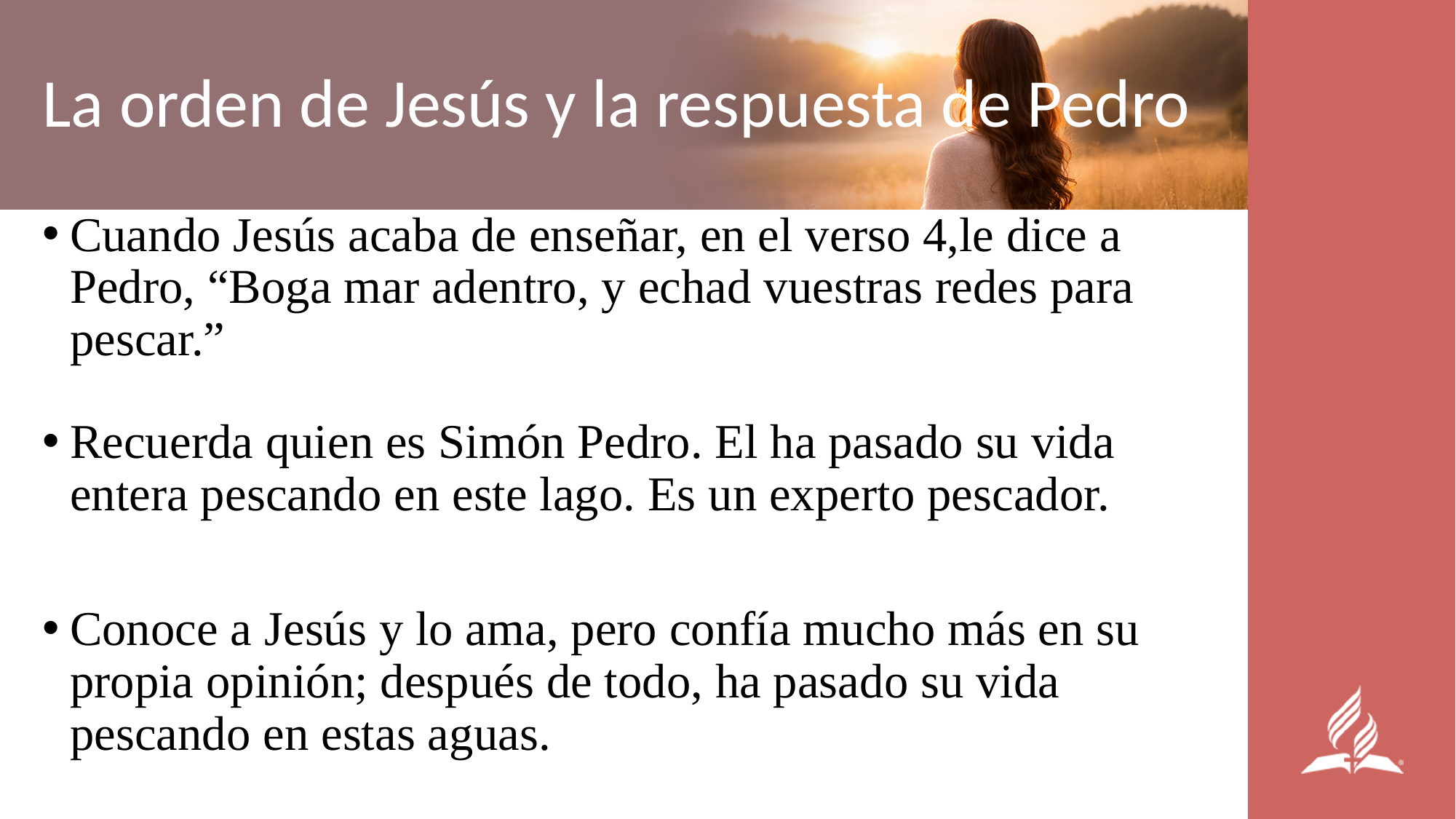

# La orden de Jesús y la respuesta de Pedro
Cuando Jesús acaba de enseñar, en el verso 4,le dice a Pedro, “Boga mar adentro, y echad vuestras redes para pescar.”

Recuerda quien es Simón Pedro. El ha pasado su vida entera pescando en este lago. Es un experto pescador.

Conoce a Jesús y lo ama, pero confía mucho más en su propia opinión; después de todo, ha pasado su vida pescando en estas aguas.